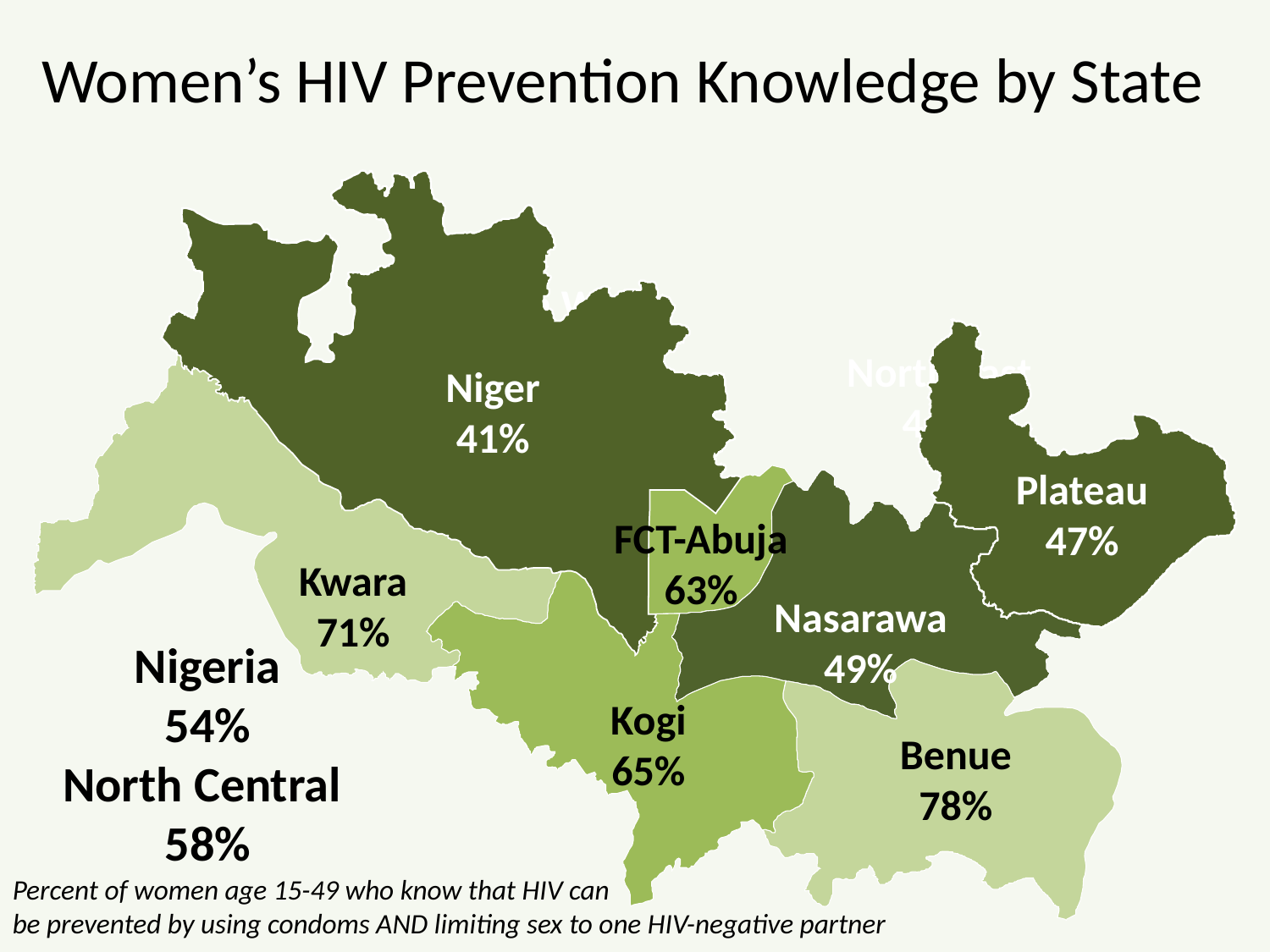

# Women’s HIV Prevention Knowledge by State

North West
47%
North East
46%
Niger
41%
Plateau
47%
FCT-Abuja
63%
Kwara
71%
Nasarawa
49%
Nigeria
54%
North Central
58%
Kogi
65%
Benue
78%
Percent of women age 15-49 who know that HIV can
be prevented by using condoms AND limiting sex to one HIV-negative partner